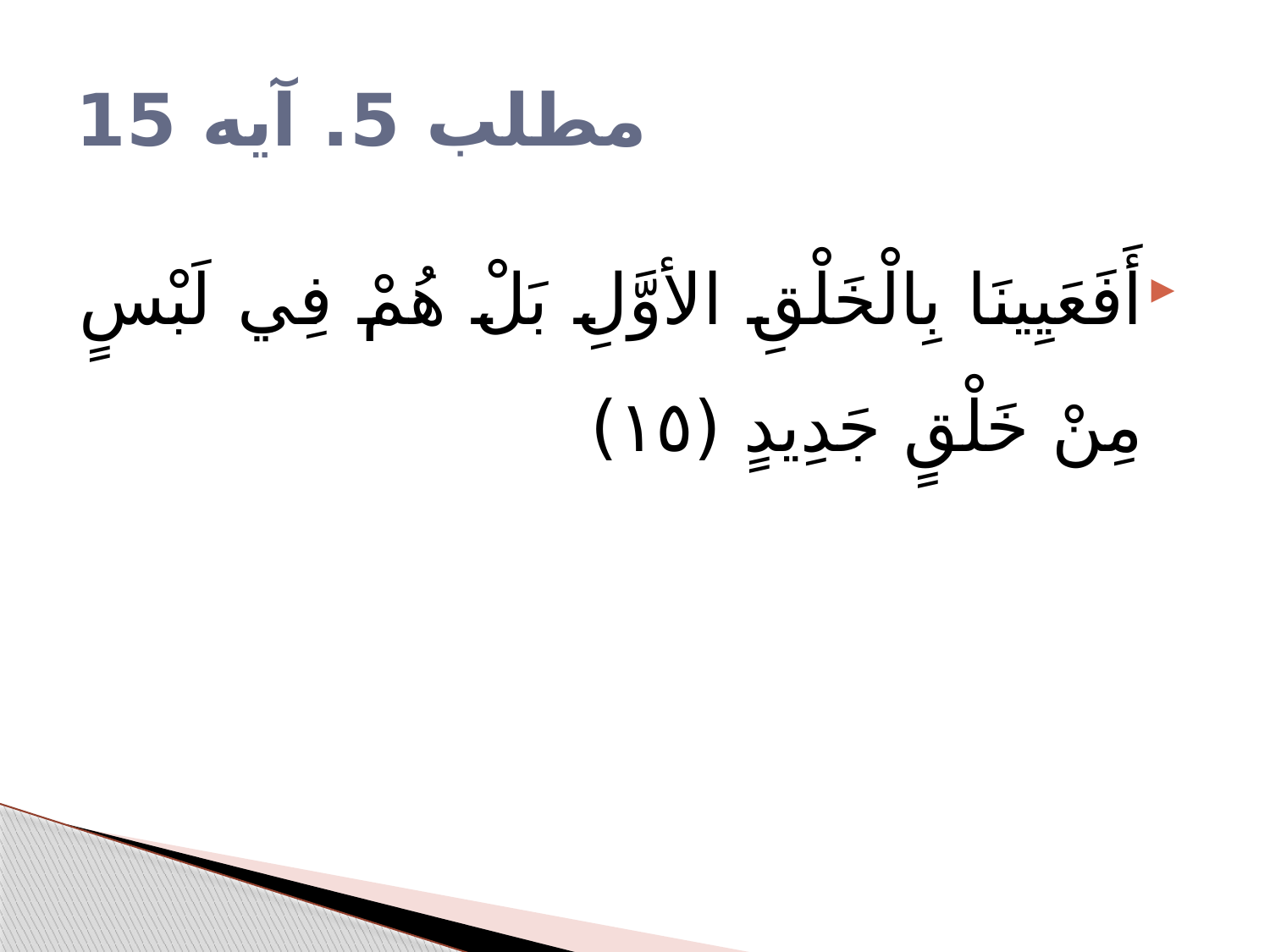

# مطلب 5. آیه 15
أَفَعَيِينَا بِالْخَلْقِ الأوَّلِ بَلْ هُمْ فِي لَبْسٍ مِنْ خَلْقٍ جَدِيدٍ (١٥)